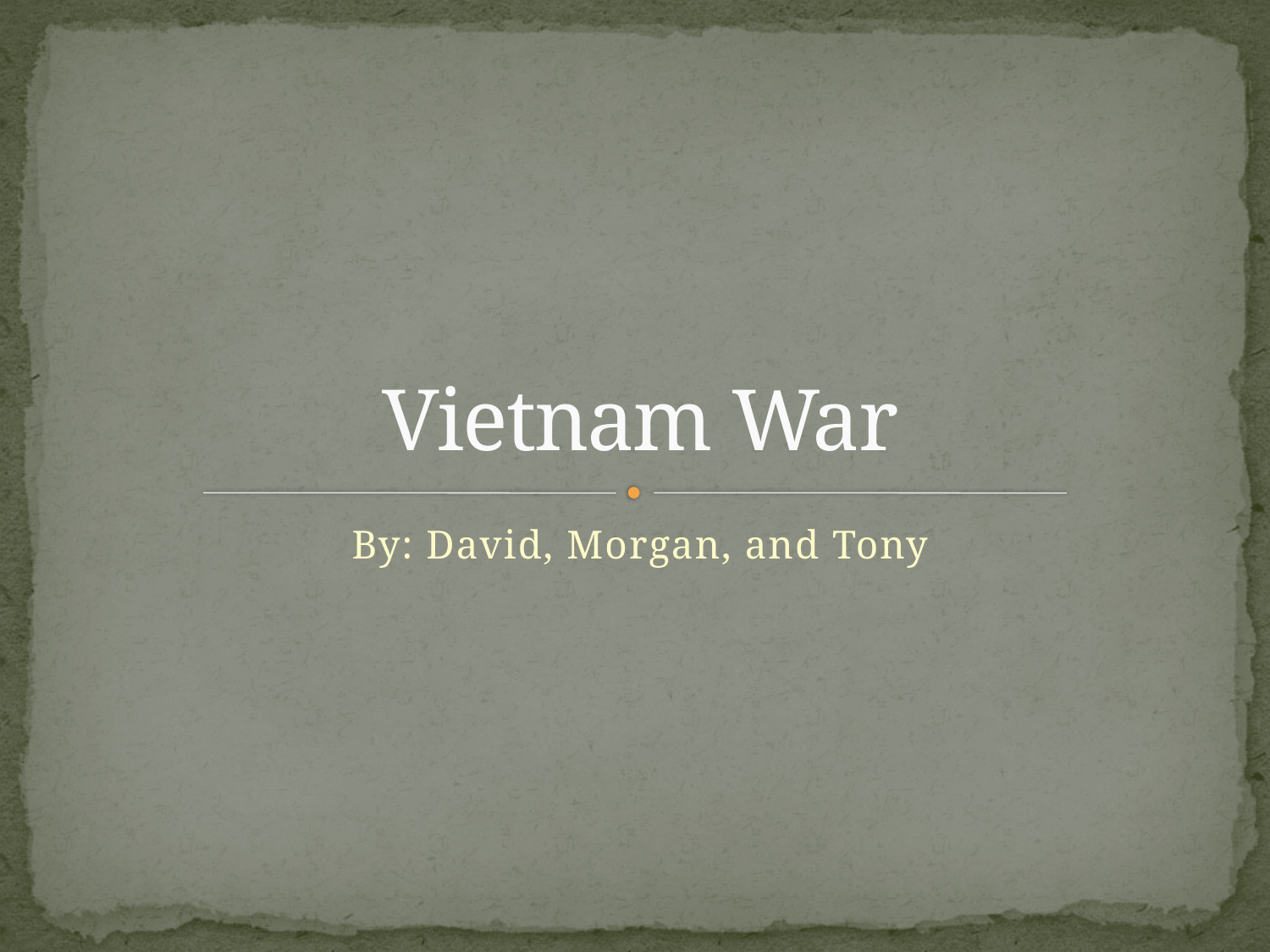

# Vietnam War
By: David, Morgan, and Tony